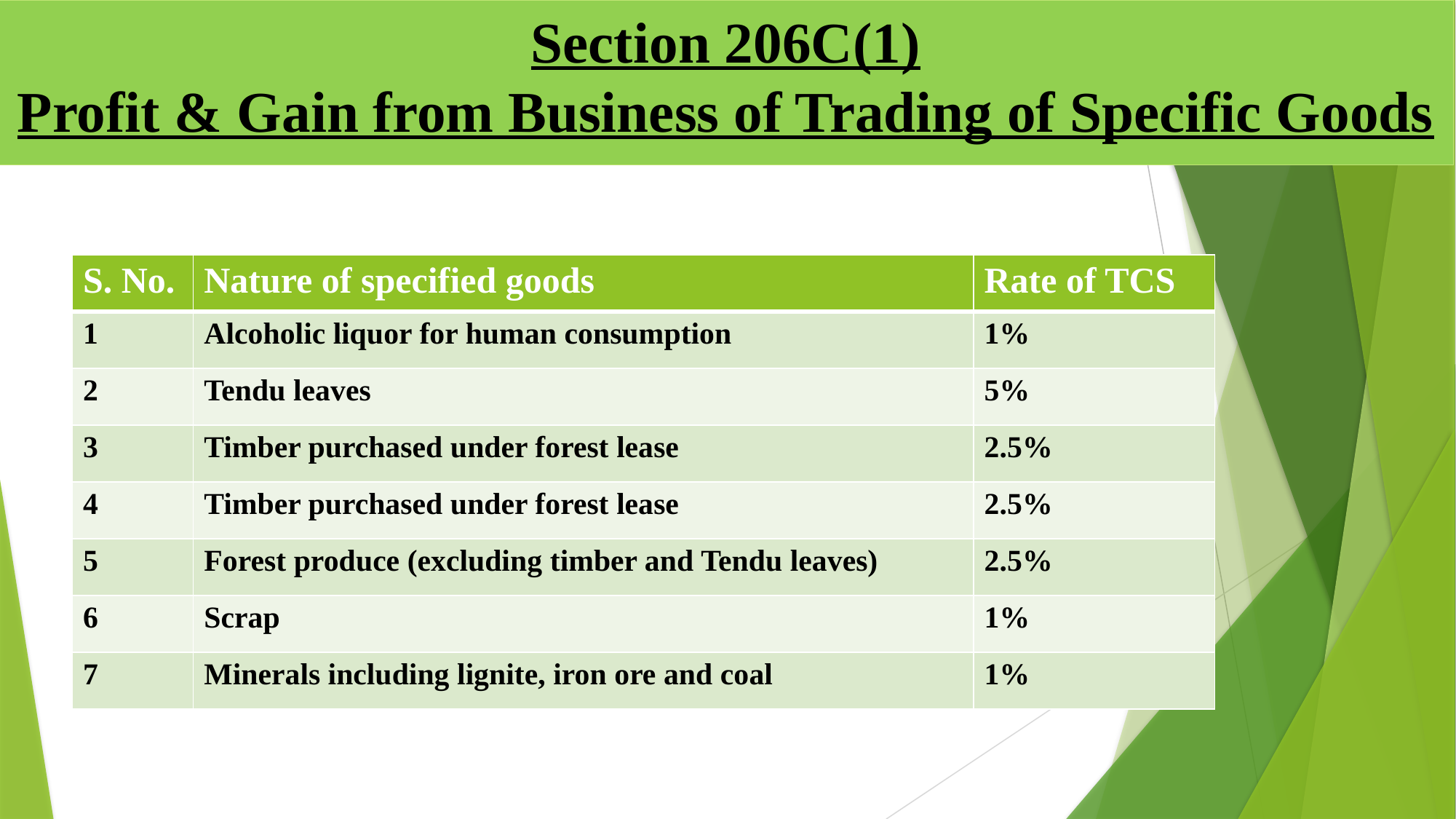

# Section 206C(1) Profit & Gain from Business of Trading of Specific Goods
| S. No. | Nature of specified goods | Rate of TCS |
| --- | --- | --- |
| 1 | Alcoholic liquor for human consumption | 1% |
| 2 | Tendu leaves | 5% |
| 3 | Timber purchased under forest lease | 2.5% |
| 4 | Timber purchased under forest lease | 2.5% |
| 5 | Forest produce (excluding timber and Tendu leaves) | 2.5% |
| 6 | Scrap | 1% |
| 7 | Minerals including lignite, iron ore and coal | 1% |